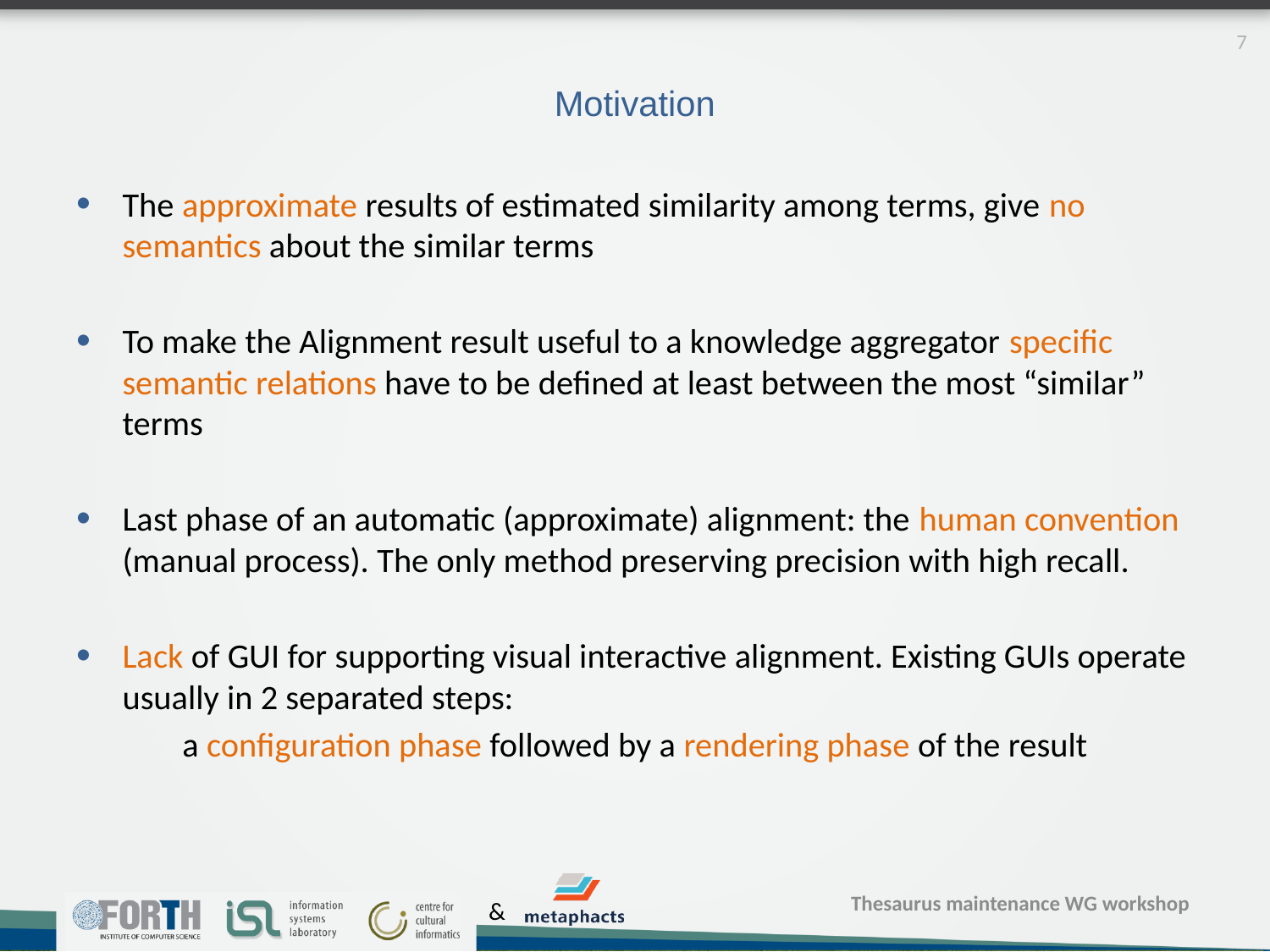

7
# Motivation
The approximate results of estimated similarity among terms, give no semantics about the similar terms

To make the Alignment result useful to a knowledge aggregator specific semantic relations have to be defined at least between the most “similar” terms

Last phase of an automatic (approximate) alignment: the human convention (manual process). The only method preserving precision with high recall.

Lack of GUI for supporting visual interactive alignment. Existing GUIs operate usually in 2 separated steps:
a configuration phase followed by a rendering phase of the result
Thesaurus maintenance WG workshop